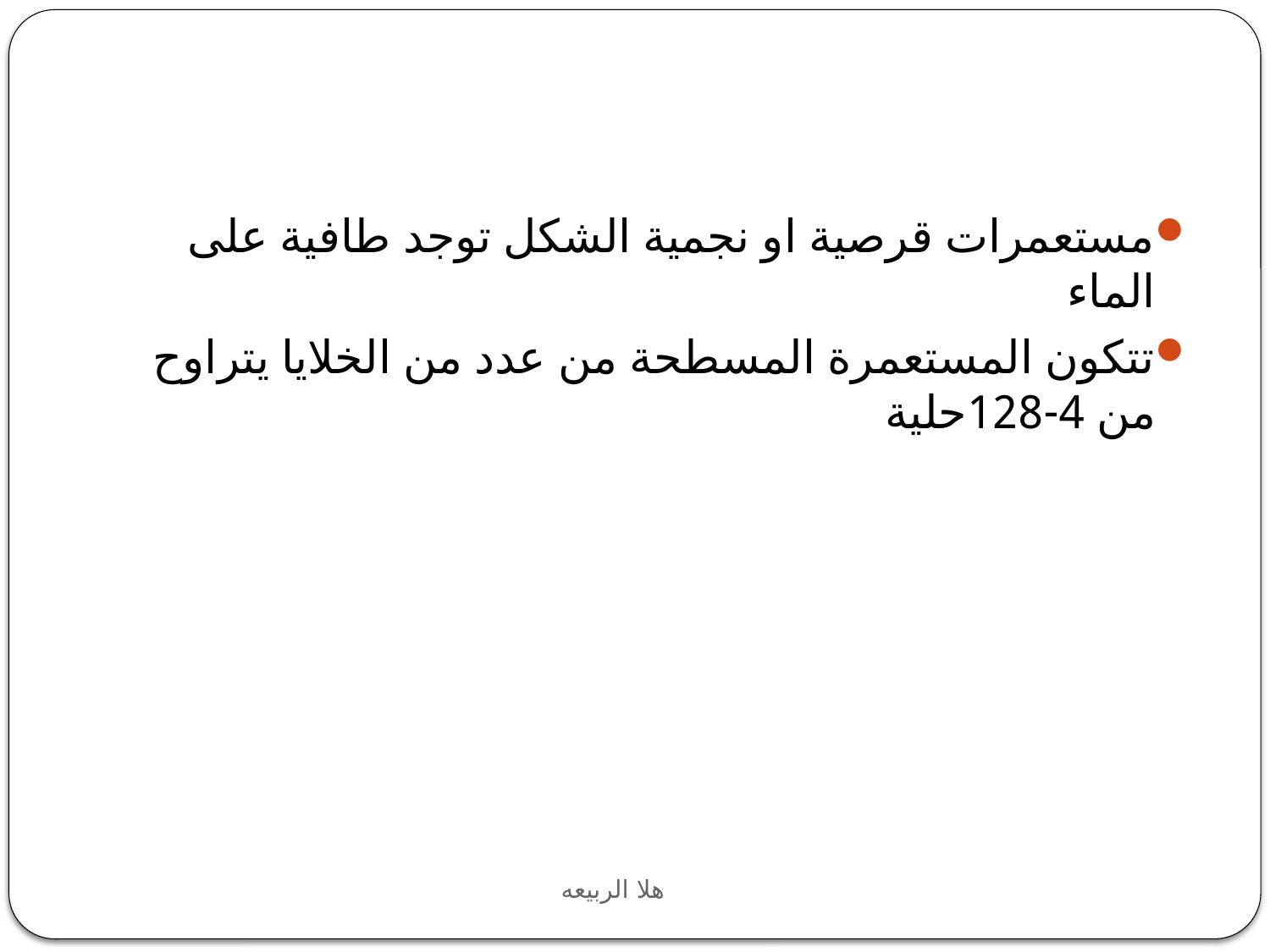

#
مستعمرات قرصية او نجمية الشكل توجد طافية على الماء
تتكون المستعمرة المسطحة من عدد من الخلايا يتراوح من 4-128حلية
هلا الربيعه